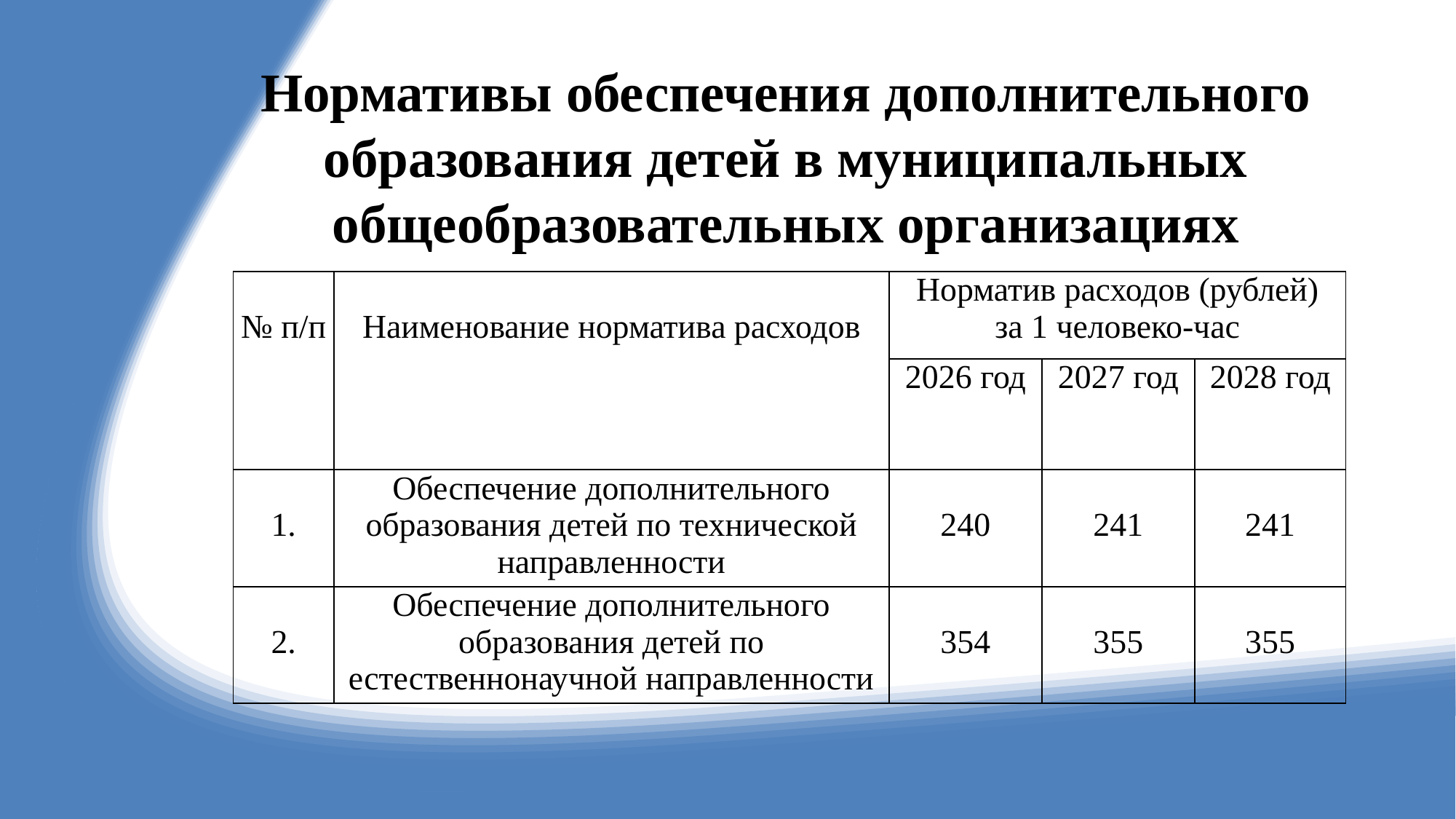

# Нормативы обеспечения дополнительного образования детей в муниципальных общеобразовательных организациях
| № п/п | Наименование норматива расходов | Норматив расходов (рублей) за 1 человеко-час |  |  |
| --- | --- | --- | --- | --- |
|  |  | 2026 год | 2027 год | 2028 год |
| 1. | Обеспечение дополнительного образования детей по технической направленности | 240 | 241 | 241 |
| 2. | Обеспечение дополнительного образования детей по естественнонаучной направленности | 354 | 355 | 355 |